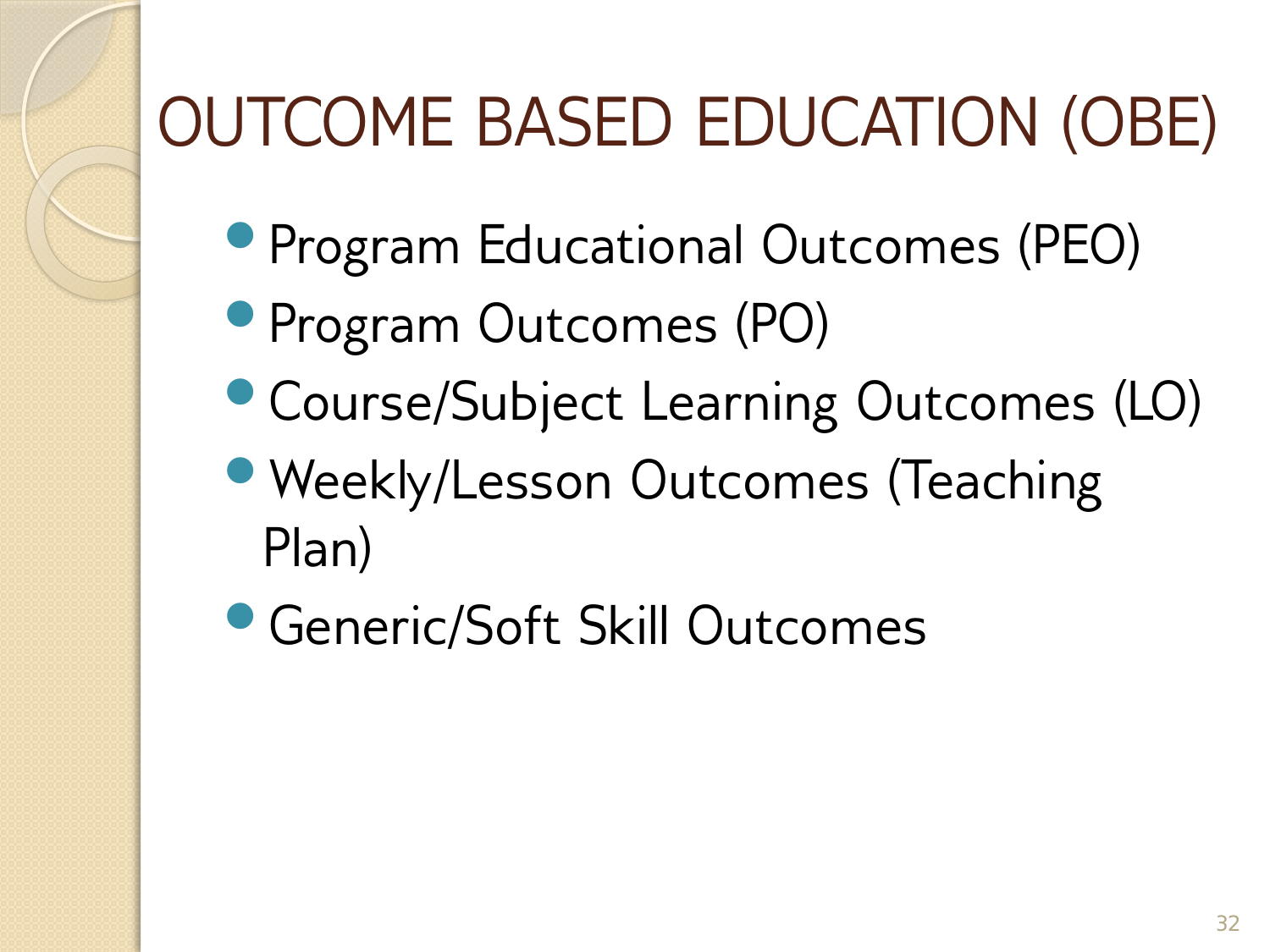

# OUTCOME BASED EDUCATION (OBE)
Program Educational Outcomes (PEO)
Program Outcomes (PO)
Course/Subject Learning Outcomes (LO)
Weekly/Lesson Outcomes (Teaching Plan)
Generic/Soft Skill Outcomes
32